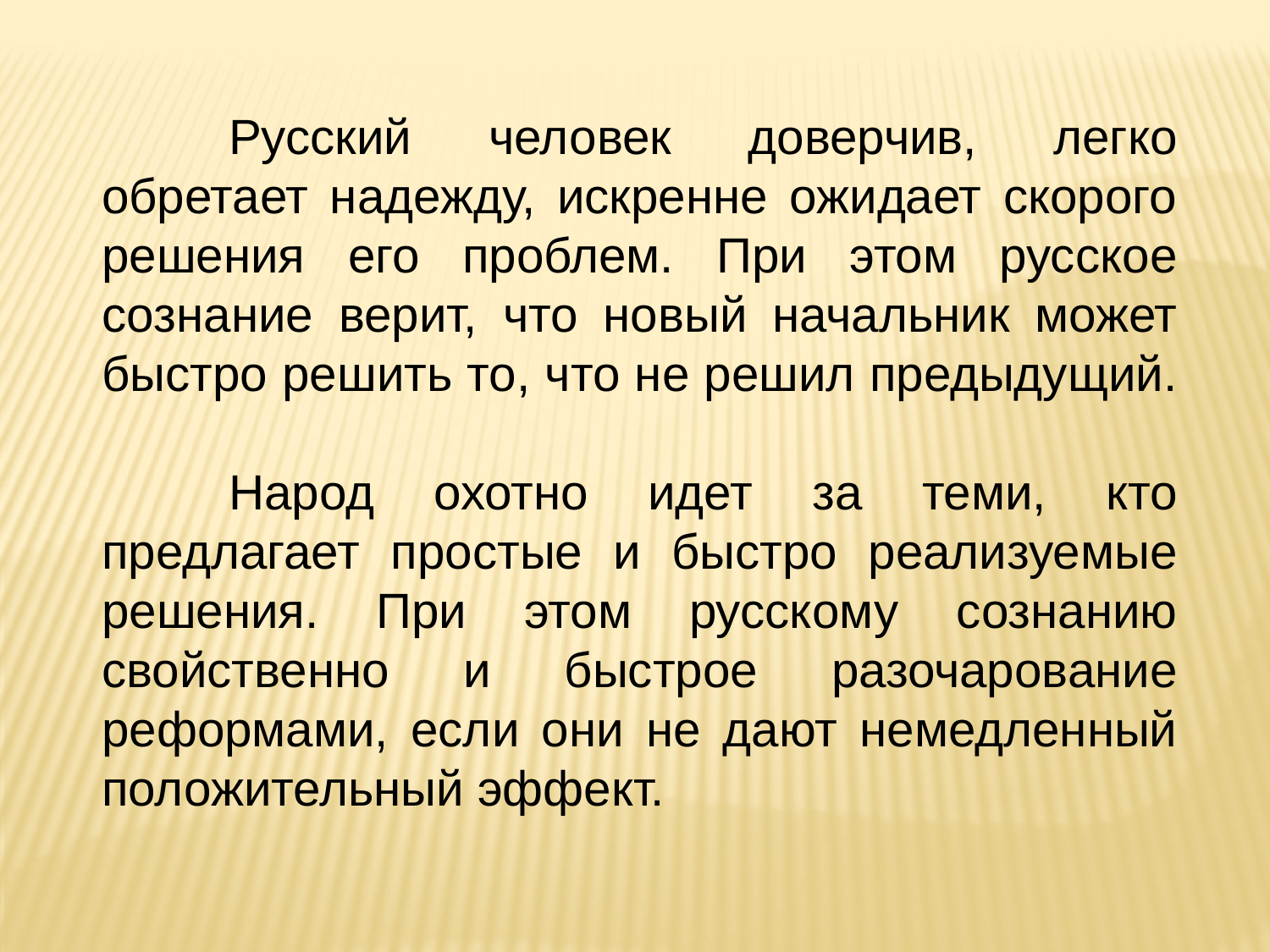

Русский человек доверчив, легко обретает надежду, искренне ожидает скорого решения его проблем. При этом русское сознание верит, что новый начальник может быстро решить то, что не решил предыдущий.

	Народ охотно идет за теми, кто предлагает простые и быстро реализуемые решения. При этом русскому сознанию свойственно и быстрое разочарование реформами, если они не дают немедленный положительный эффект.